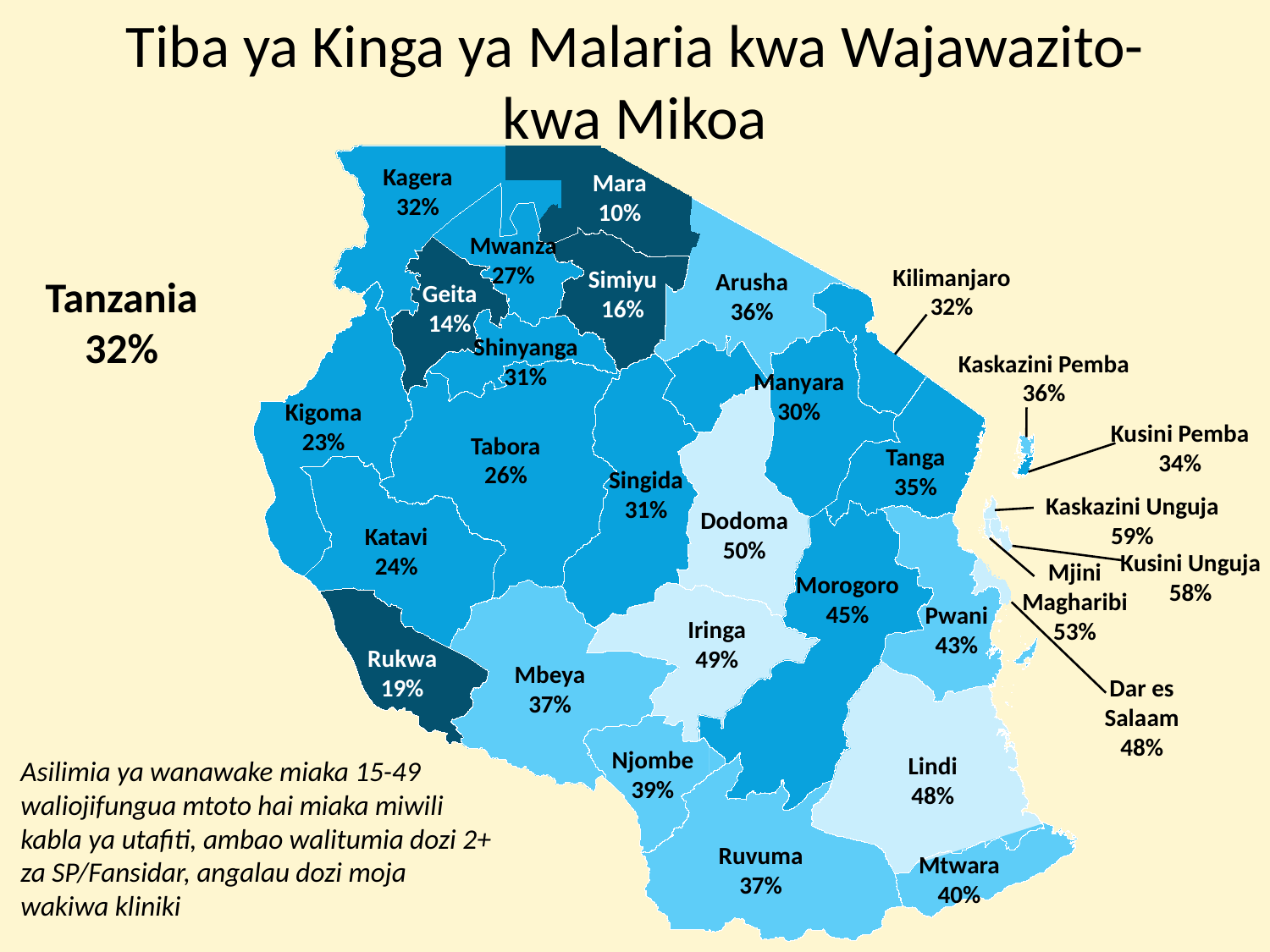

# Tiba ya Kinga ya Malaria kwa Wajawazito- kwa Mikoa

Kagera
32%
Mara
10%

Mwanza
27%

Kilimanjaro
32%
Simiyu
16%

Arusha
36%
Tanzania
32%

Geita
14%

Shinyanga
31%

Kaskazini Pemba 36%

Manyara
30%

Kigoma
23%

Kusini Pemba
34%

Tabora
26%

Tanga
35%

Singida
31%

Kaskazini Unguja 59%

Dodoma
50%

Katavi
24%

Kusini Unguja
58%

Mjini Magharibi
53%

Morogoro
45%

Pwani
43%

Iringa
49%

Rukwa
19%

Mbeya
37%

Dar es Salaam
48%

Njombe
39%

Lindi
48%

Asilimia ya wanawake miaka 15-49 waliojifungua mtoto hai miaka miwili kabla ya utafiti, ambao walitumia dozi 2+ za SP/Fansidar, angalau dozi moja wakiwa kliniki

Ruvuma
37%
Mtwara
40%